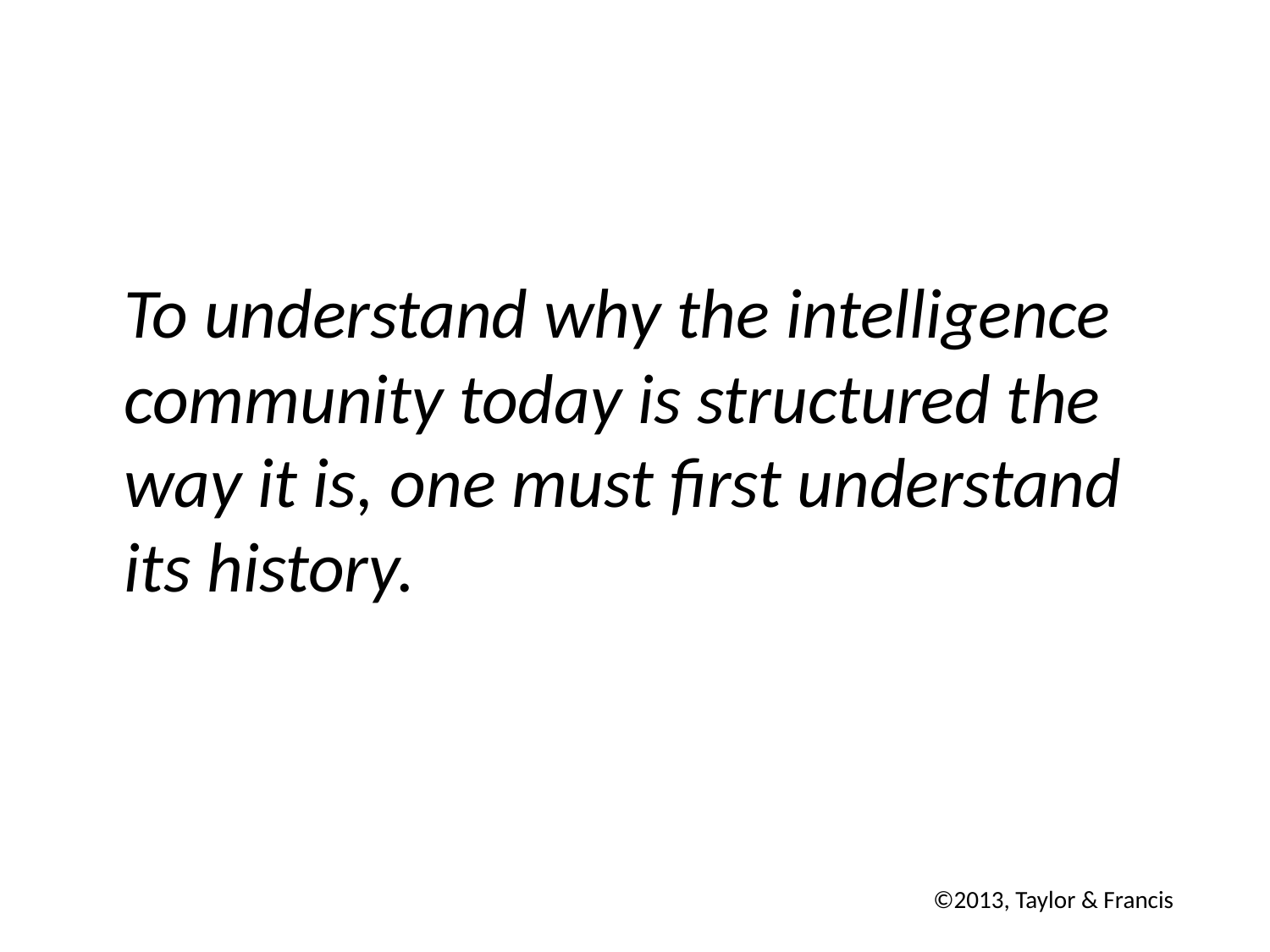

To understand why the intelligence community today is structured the way it is, one must first understand its history.
©2013, Taylor & Francis